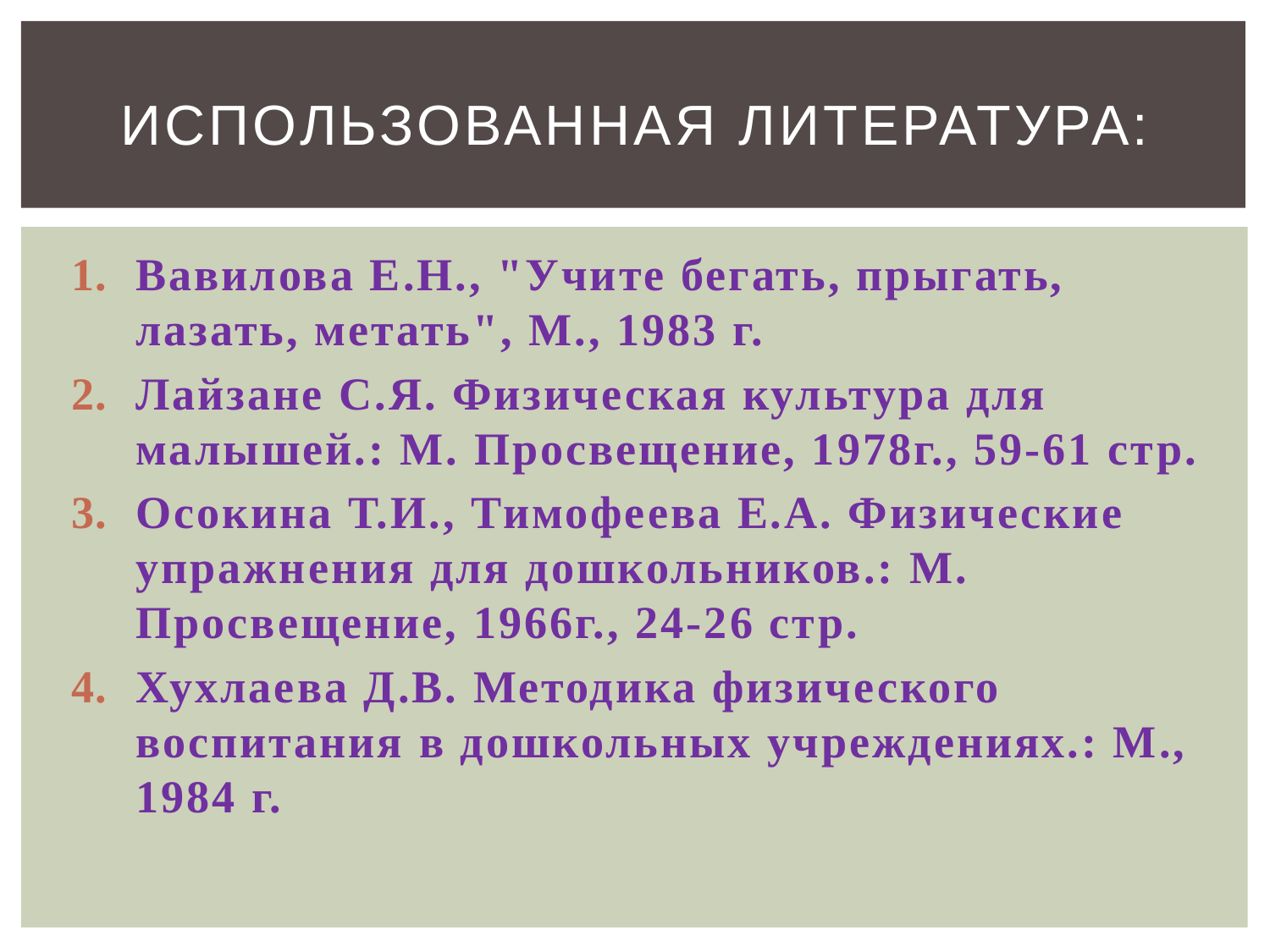

# Использованная литература:
Вавилова Е.Н., "Учите бегать, прыгать, лазать, метать", М., 1983 г.
Лайзане С.Я. Физическая культура для малышей.: М. Просвещение, 1978г., 59-61 стр.
Осокина Т.И., Тимофеева Е.А. Физические упражнения для дошкольников.: М. Просвещение, 1966г., 24-26 стр.
Хухлаева Д.В. Методика физического воспитания в дошкольных учреждениях.: М., 1984 г.